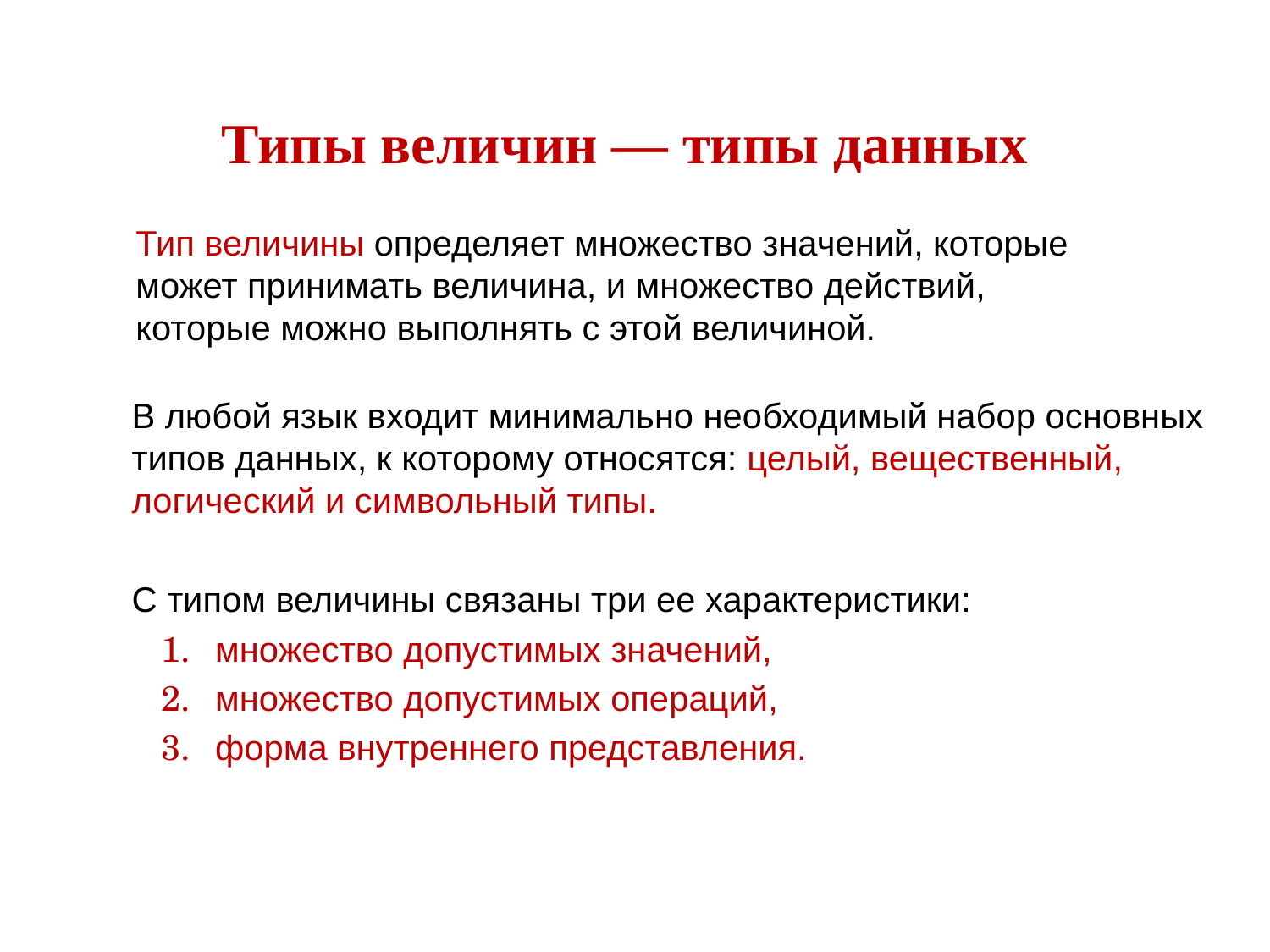

# Типы величин — типы данных
Тип величины определяет множество значений, которые может принимать величина, и множество действий, которые можно выполнять с этой величиной.
В любой язык входит минимально необходимый набор основных типов данных, к которому относятся: целый, вещественный, логический и символьный типы.

С типом величины связаны три ее характеристики:
множество допустимых значений,
множество допустимых операций,
форма внутреннего представления.